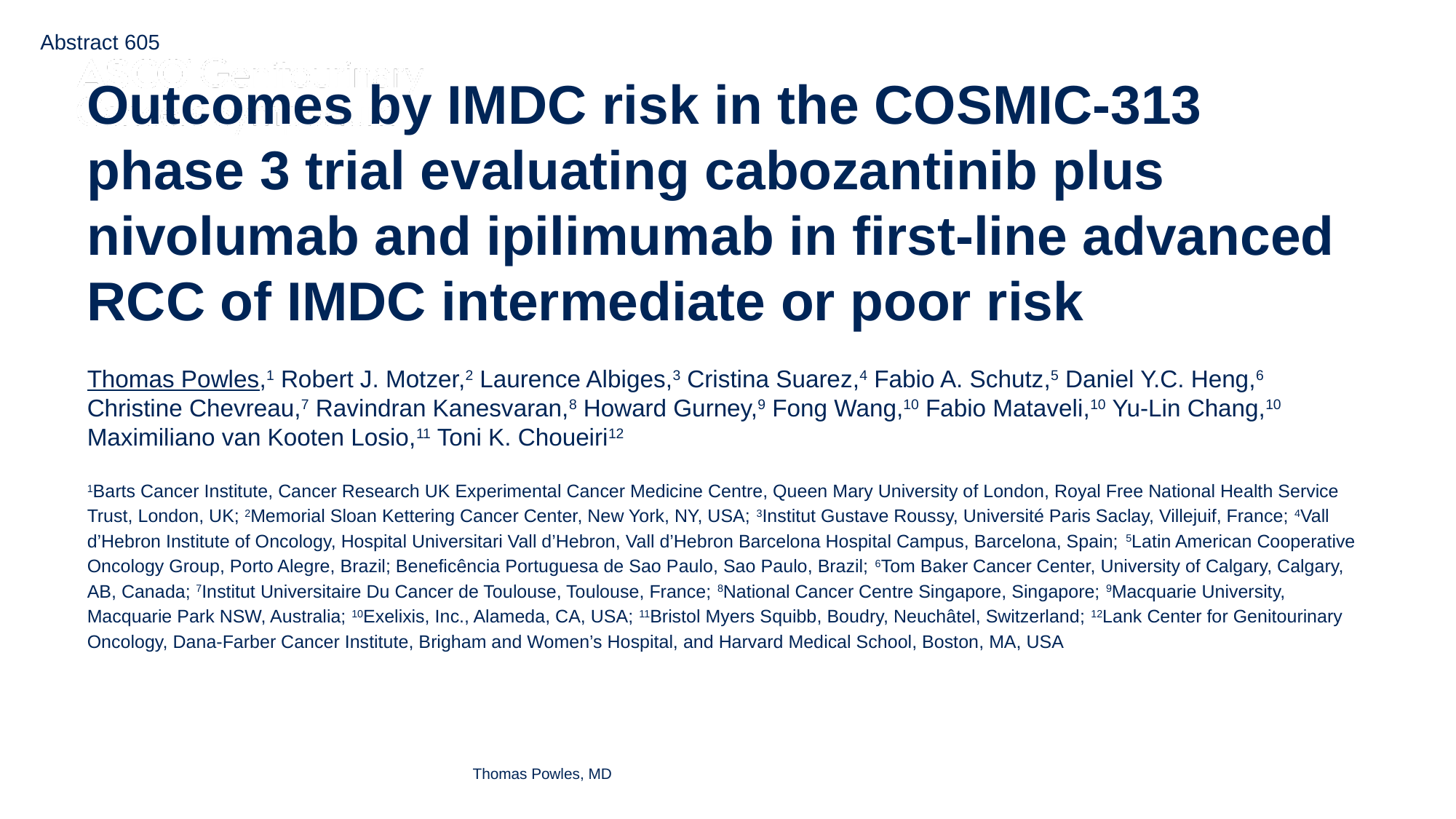

Abstract 605
# Outcomes by IMDC risk in the COSMIC-313 phase 3 trial evaluating cabozantinib plus nivolumab and ipilimumab in first-line advanced RCC of IMDC intermediate or poor risk
Thomas Powles,1 Robert J. Motzer,2 Laurence Albiges,3 Cristina Suarez,4 Fabio A. Schutz,5 Daniel Y.C. Heng,6 Christine Chevreau,7 Ravindran Kanesvaran,8 Howard Gurney,9 Fong Wang,10 Fabio Mataveli,10 Yu-Lin Chang,10 Maximiliano van Kooten Losio,11 Toni K. Choueiri12
1Barts Cancer Institute, Cancer Research UK Experimental Cancer Medicine Centre, Queen Mary University of London, Royal Free National Health Service Trust, London, UK; 2Memorial Sloan Kettering Cancer Center, New York, NY, USA; 3Institut Gustave Roussy, Université Paris Saclay, Villejuif, France; 4Vall d’Hebron Institute of Oncology, Hospital Universitari Vall d’Hebron, Vall d’Hebron Barcelona Hospital Campus, Barcelona, Spain; 5Latin American Cooperative Oncology Group, Porto Alegre, Brazil; Beneficência Portuguesa de Sao Paulo, Sao Paulo, Brazil; 6Tom Baker Cancer Center, University of Calgary, Calgary, AB, Canada; 7Institut Universitaire Du Cancer de Toulouse, Toulouse, France; 8National Cancer Centre Singapore, Singapore; 9Macquarie University, Macquarie Park NSW, Australia; 10Exelixis, Inc., Alameda, CA, USA; 11Bristol Myers Squibb, Boudry, Neuchâtel, Switzerland; 12Lank Center for Genitourinary Oncology, Dana-Farber Cancer Institute, Brigham and Women’s Hospital, and Harvard Medical School, Boston, MA, USA
Thomas Powles, MD